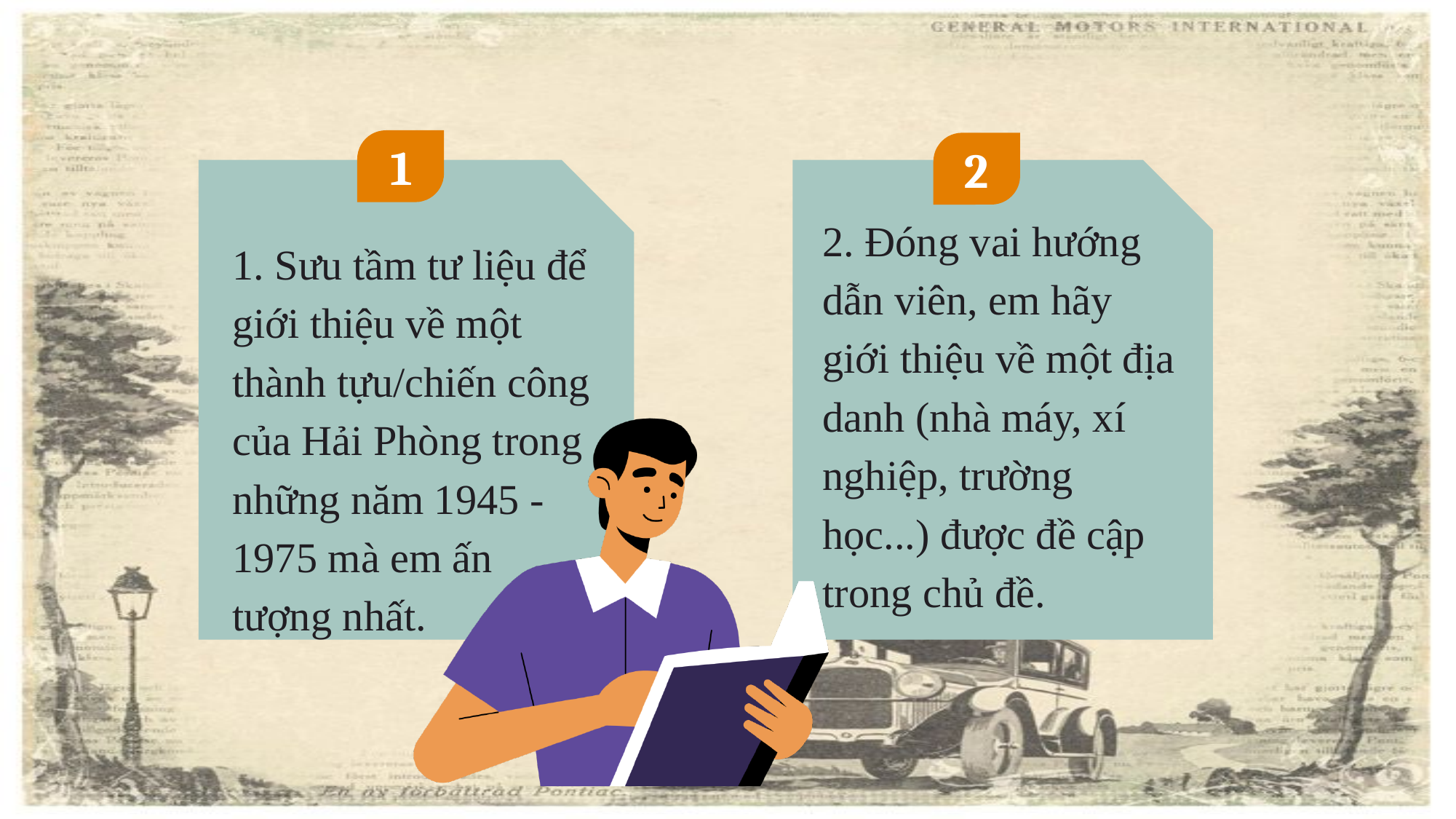

1
2

2. Đóng vai hướng dẫn viên, em hãy giới thiệu về một địa danh (nhà máy, xí nghiệp, trường học...) được đề cập trong chủ đề.
1. Sưu tầm tư liệu để giới thiệu về một thành tựu/chiến công của Hải Phòng trong những năm 1945 - 1975 mà em ấn tượng nhất.